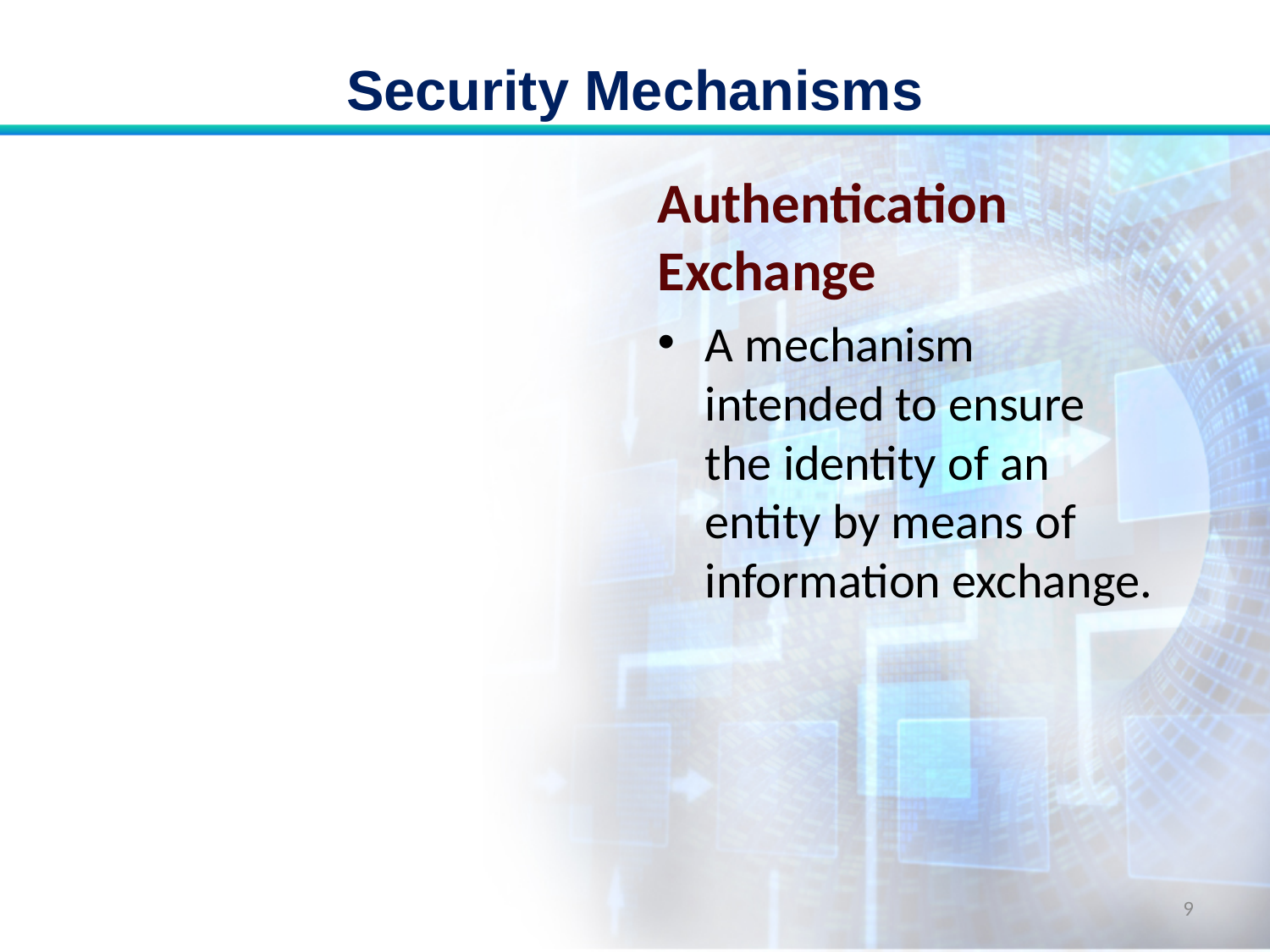

# Security Mechanisms
Authentication Exchange
A mechanism intended to ensure the identity of an entity by means of information exchange.

9